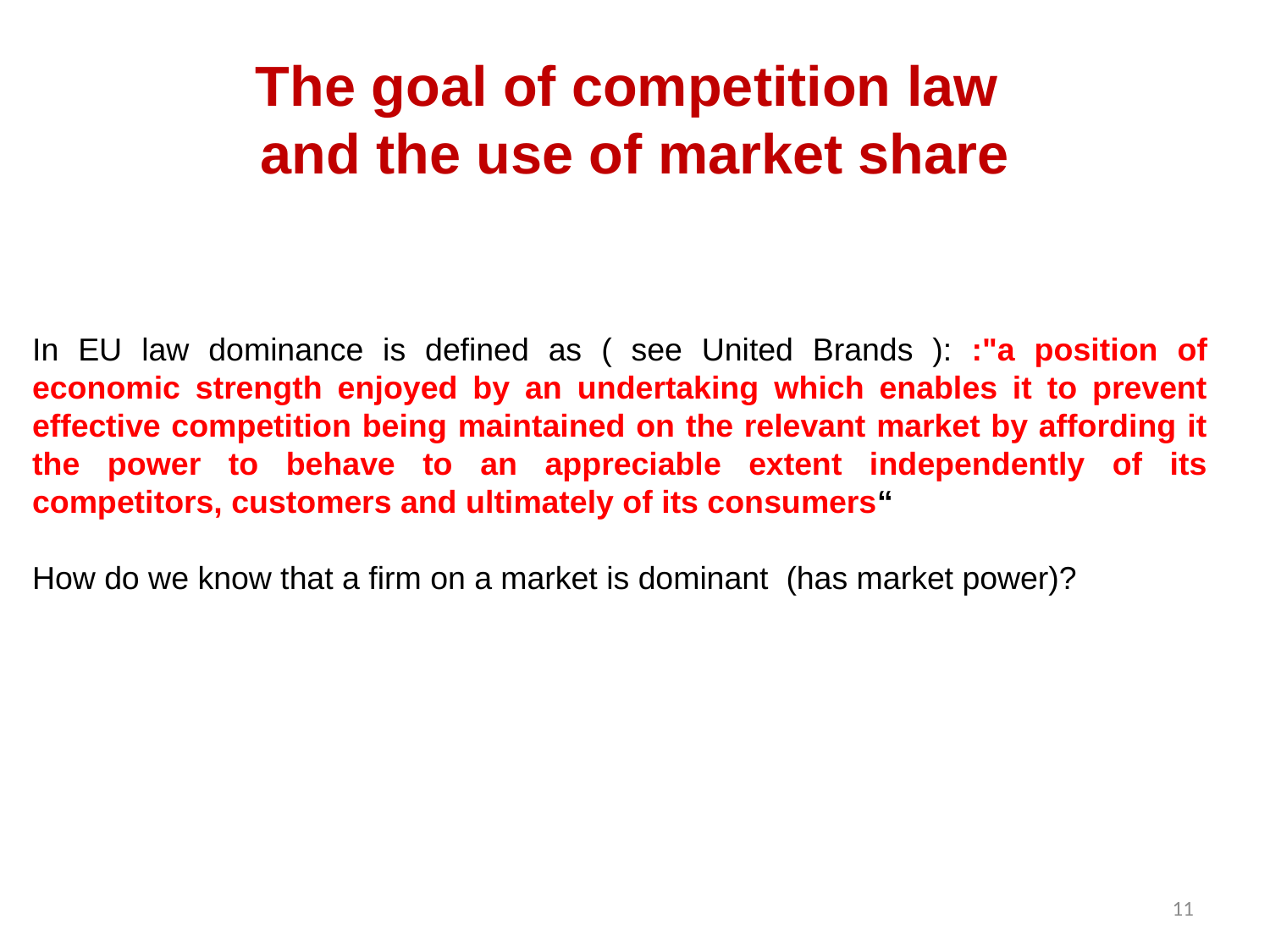

# The goal of competition law and the use of market share
In EU law dominance is defined as ( see United Brands ): :"a position of economic strength enjoyed by an undertaking which enables it to prevent effective competition being maintained on the relevant market by affording it the power to behave to an appreciable extent independently of its competitors, customers and ultimately of its consumers“

How do we know that a firm on a market is dominant  (has market power)?
11